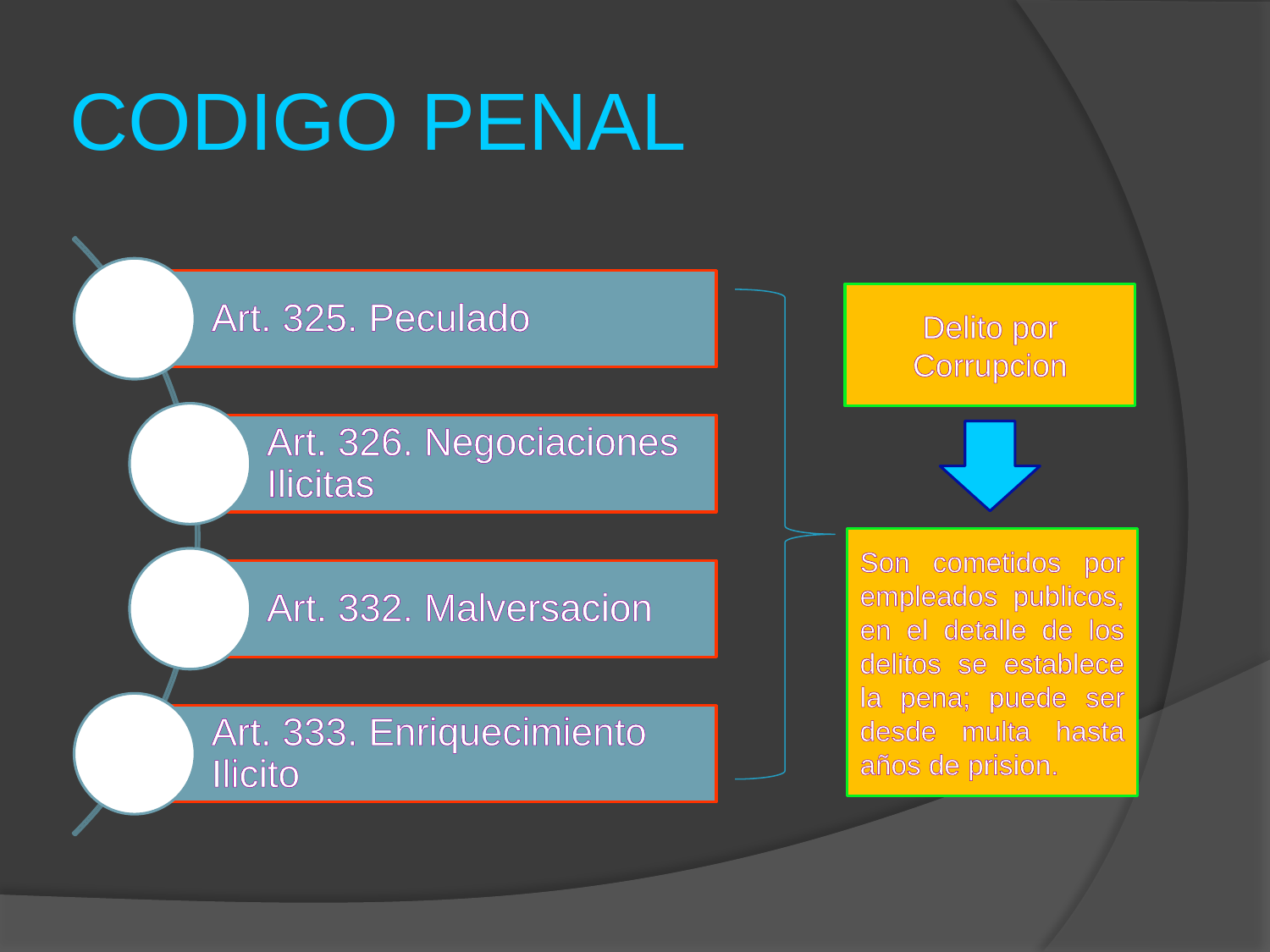

# CODIGO PENAL
Art. 325. Peculado
Art. 326. Negociaciones Ilicitas
Art. 332. Malversacion
Art. 333. Enriquecimiento Ilicito
Delito por Corrupcion

Son cometidos por empleados publicos, en el detalle de los delitos se establece la pena; puede ser desde multa hasta años de prision.